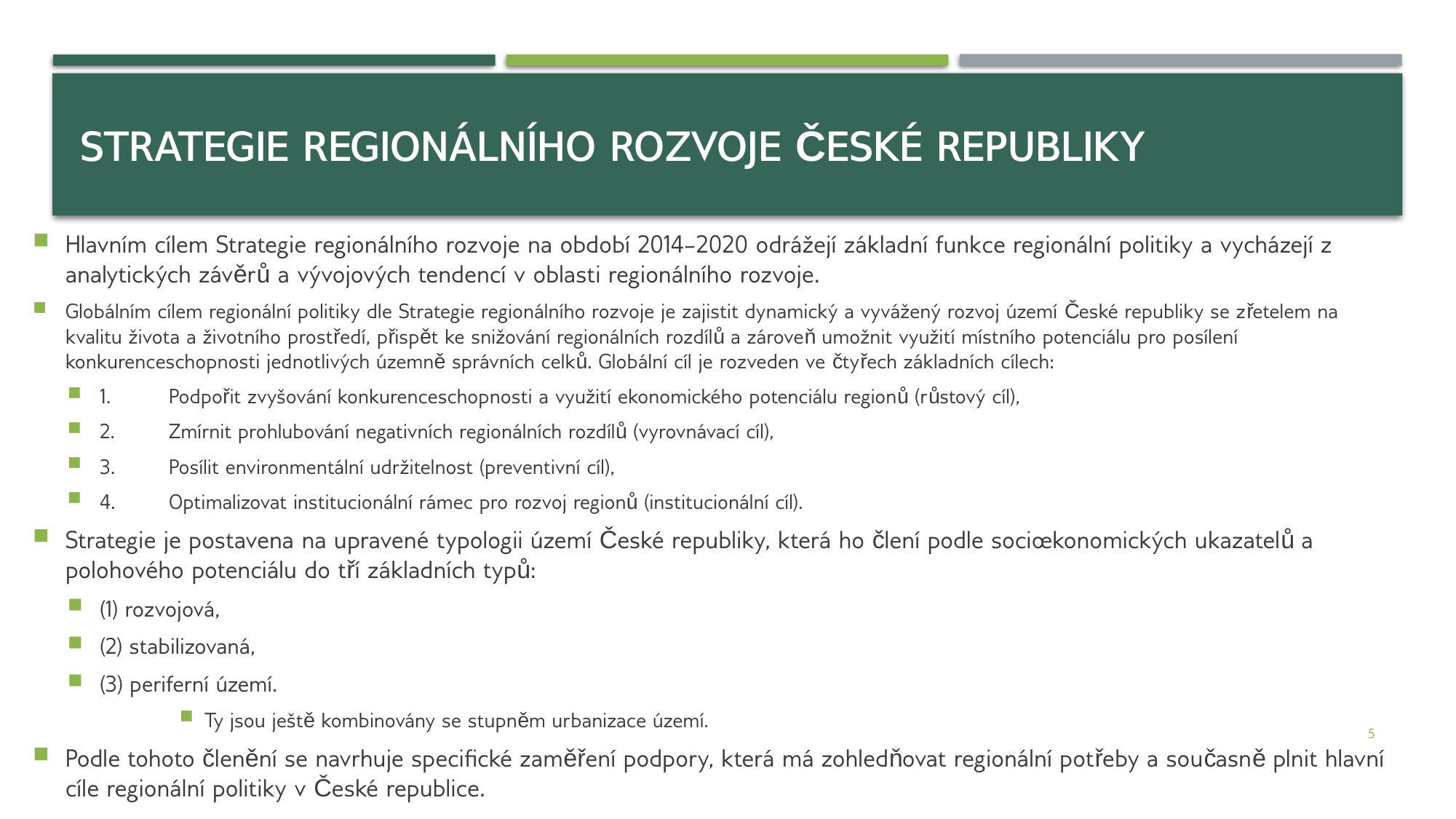

# Strategie regionálního rozvoje České republiky
Hlavním cílem Strategie regionálního rozvoje na období 2014–2020 odrážejí základní funkce regionální politiky a vycházejí z analytických závěrů a vývojových tendencí v oblasti regionálního rozvoje.
Globálním cílem regionální politiky dle Strategie regionálního rozvoje je zajistit dynamický a vyvážený rozvoj území České republiky se zřetelem na kvalitu života a životního prostředí, přispět ke snižování regionálních rozdílů a zároveň umožnit využití místního potenciálu pro posílení konkurenceschopnosti jednotlivých územně správních celků. Globální cíl je rozveden ve čtyřech základních cílech:
1.	Podpořit zvyšování konkurenceschopnosti a využití ekonomického potenciálu regionů (růstový cíl),
2.	Zmírnit prohlubování negativních regionálních rozdílů (vyrovnávací cíl),
3.	Posílit environmentální udržitelnost (preventivní cíl),
4.	Optimalizovat institucionální rámec pro rozvoj regionů (institucionální cíl).
Strategie je postavena na upravené typologii území České republiky, která ho člení podle socioekonomických ukazatelů a polohového potenciálu do tří základních typů:
(1) rozvojová,
(2) stabilizovaná,
(3) periferní území.
Ty jsou ještě kombinovány se stupněm urbanizace území.
Podle tohoto členění se navrhuje specifické zaměření podpory, která má zohledňovat regionální potřeby a současně plnit hlavní cíle regionální politiky v České republice.
5